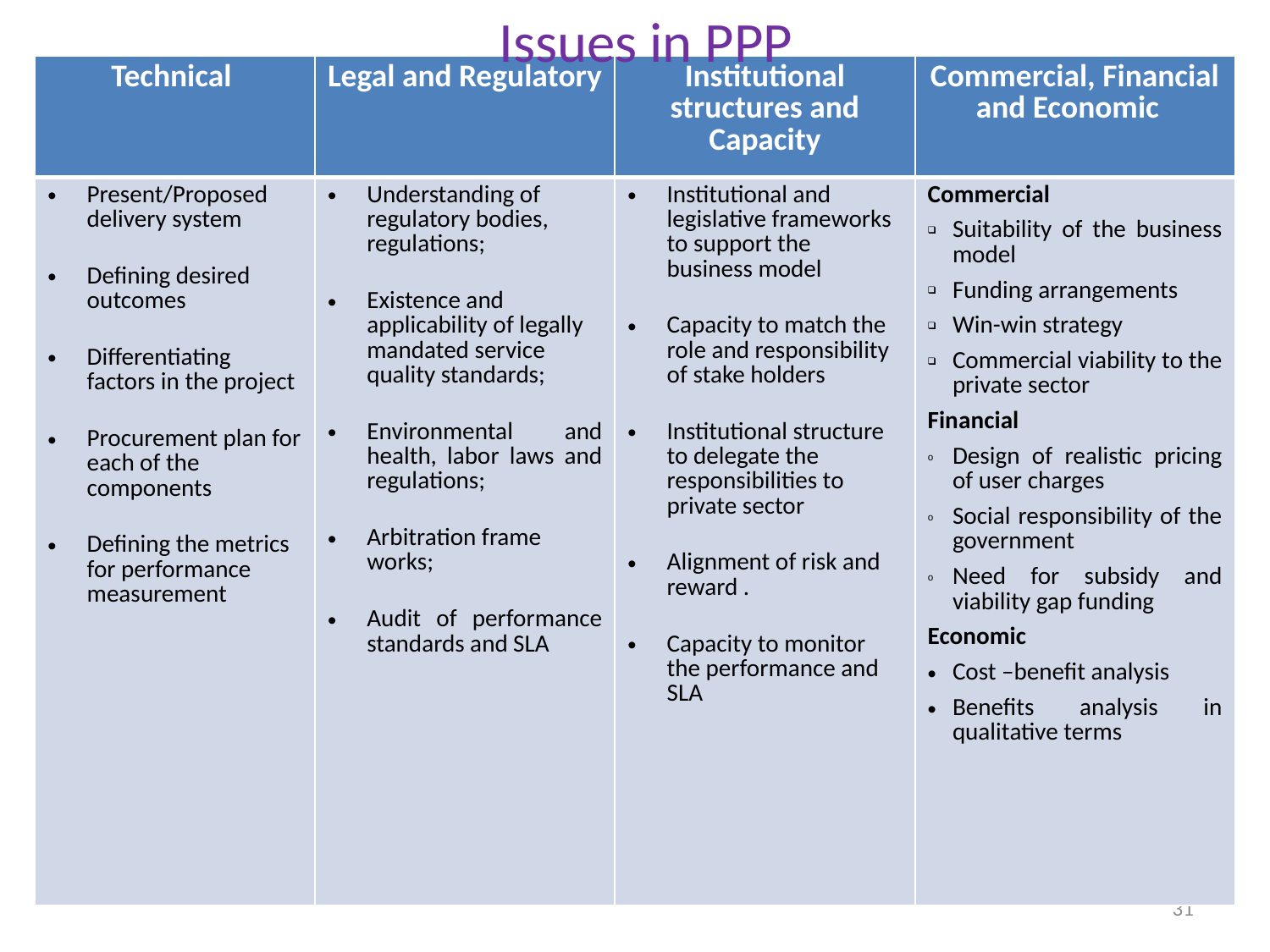

Issues in PPP
#
| Technical | Legal and Regulatory | Institutional structures and Capacity | Commercial, Financial and Economic |
| --- | --- | --- | --- |
| Present/Proposed delivery system Defining desired outcomes Differentiating factors in the project Procurement plan for each of the components Defining the metrics for performance measurement | Understanding of regulatory bodies, regulations; Existence and applicability of legally mandated service quality standards; Environmental and health, labor laws and regulations; Arbitration frame works; Audit of performance standards and SLA | Institutional and legislative frameworks to support the business model Capacity to match the role and responsibility of stake holders Institutional structure to delegate the responsibilities to private sector Alignment of risk and reward . Capacity to monitor the performance and SLA | Commercial Suitability of the business model Funding arrangements Win-win strategy Commercial viability to the private sector Financial Design of realistic pricing of user charges Social responsibility of the government Need for subsidy and viability gap funding Economic Cost –benefit analysis Benefits analysis in qualitative terms |
31